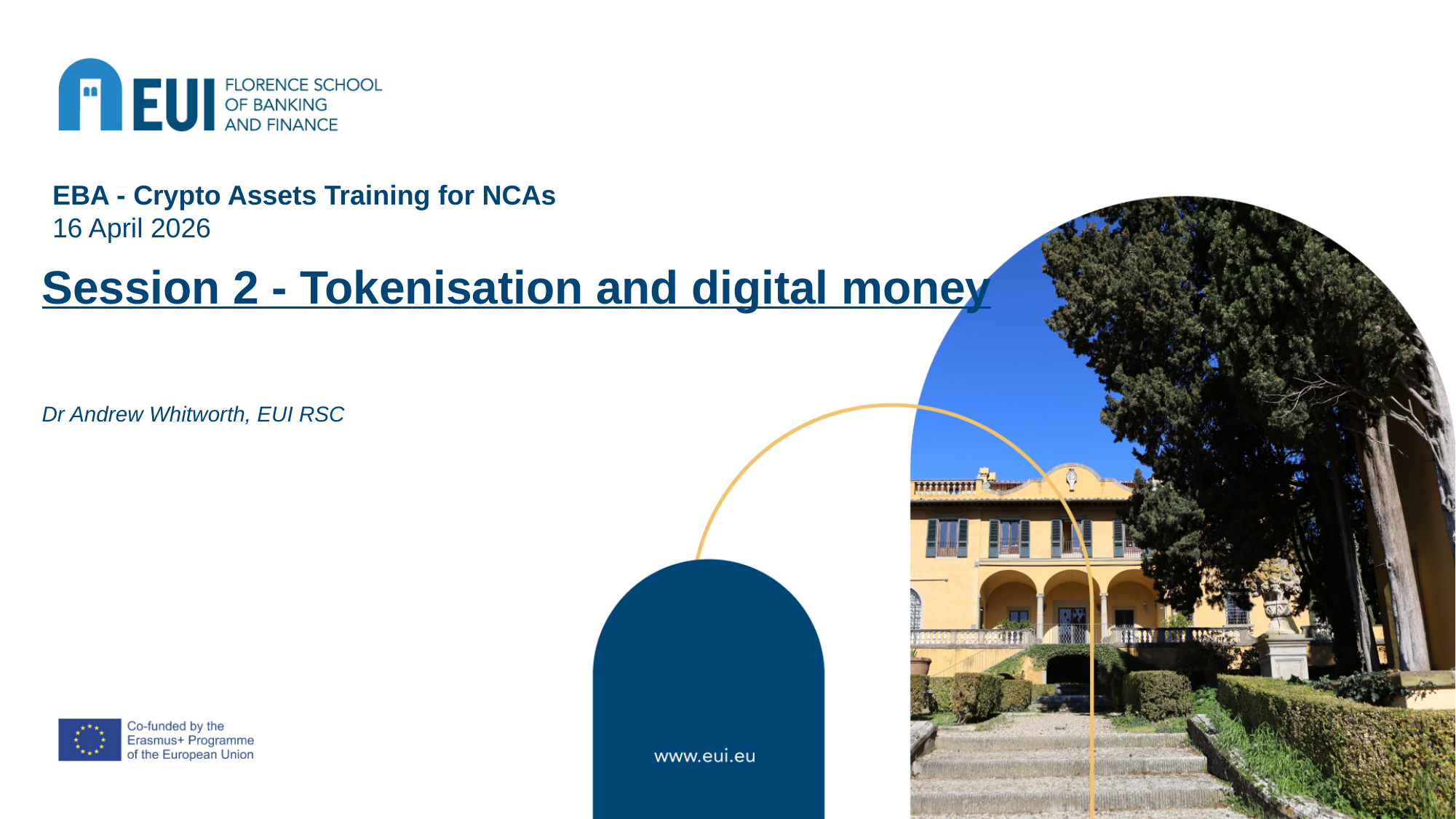

# Session 2 - Tokenisation and digital money Dr Andrew Whitworth, EUI RSC
EBA - Crypto Assets Training for NCAs
16 April 2026